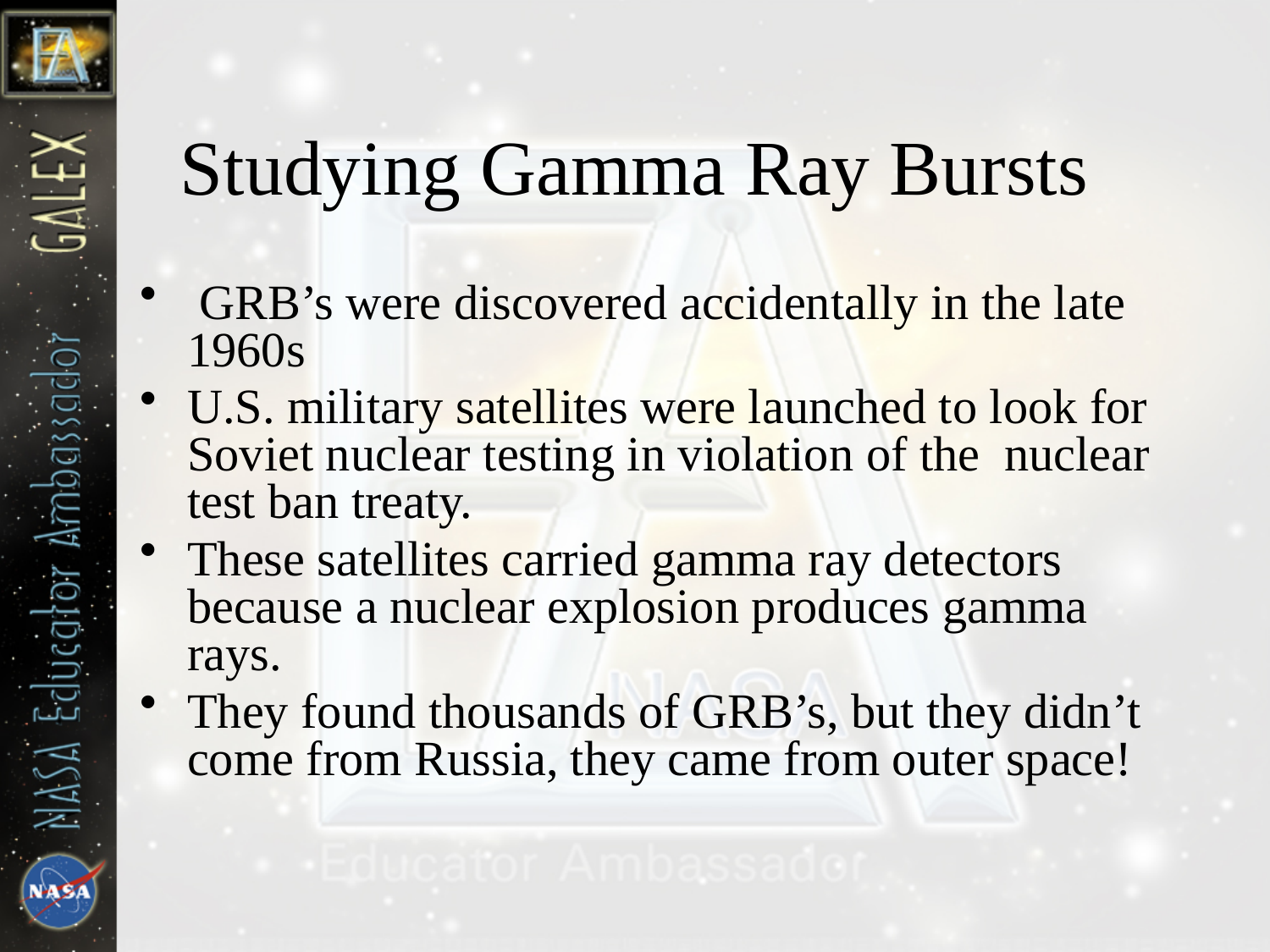

# Studying Gamma Ray Bursts
 GRB’s were discovered accidentally in the late 1960s
U.S. military satellites were launched to look for  Soviet nuclear testing in violation of the  nuclear test ban treaty.
These satellites carried gamma ray detectors because a nuclear explosion produces gamma rays.
They found thousands of GRB’s, but they didn’t come from Russia, they came from outer space!